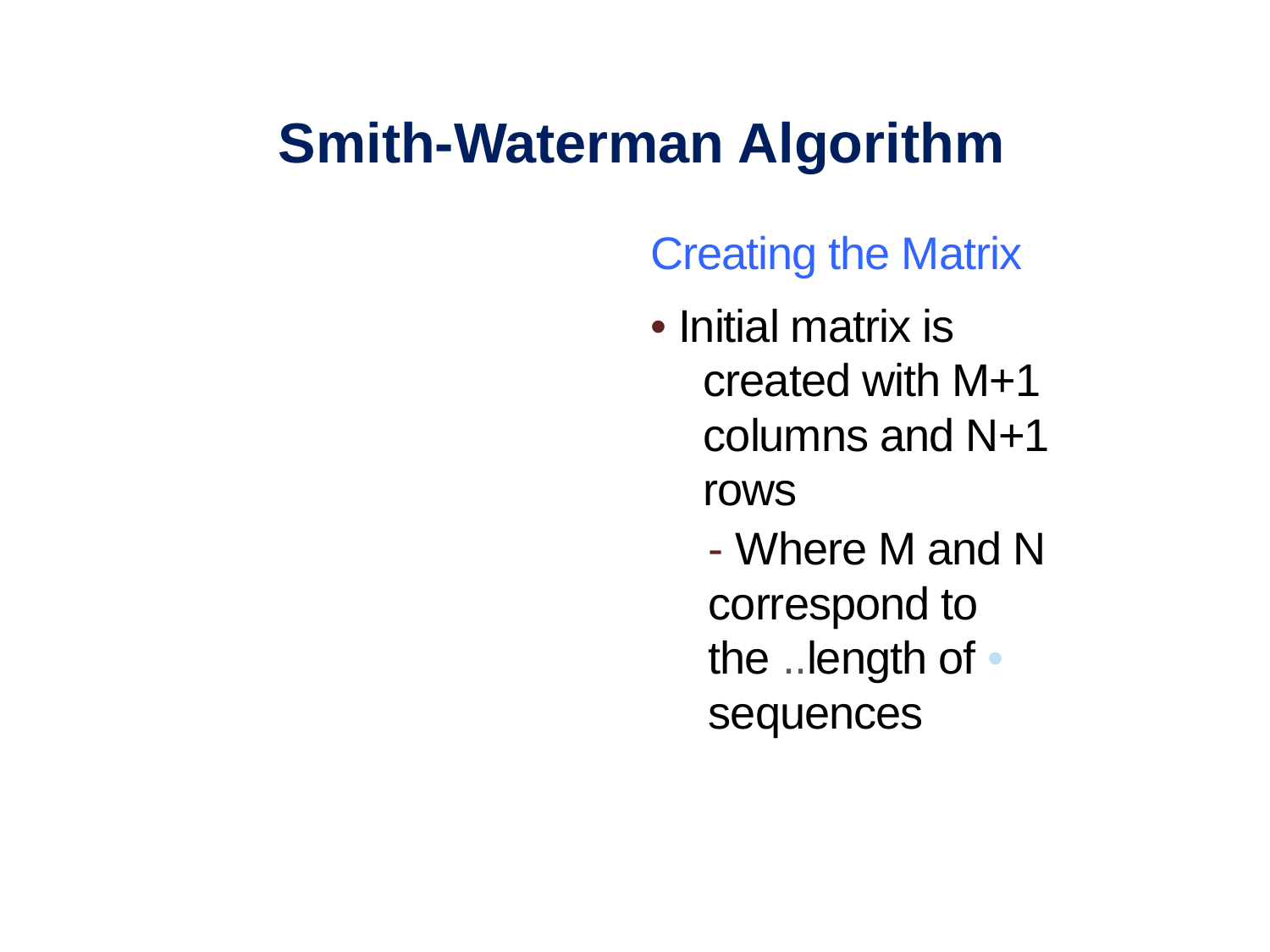

Smith-Waterman Algorithm
Creating the Matrix
• Initial matrix is created with M+1 columns and N+1 rows
- Where M and N correspond to the ..length of • sequences